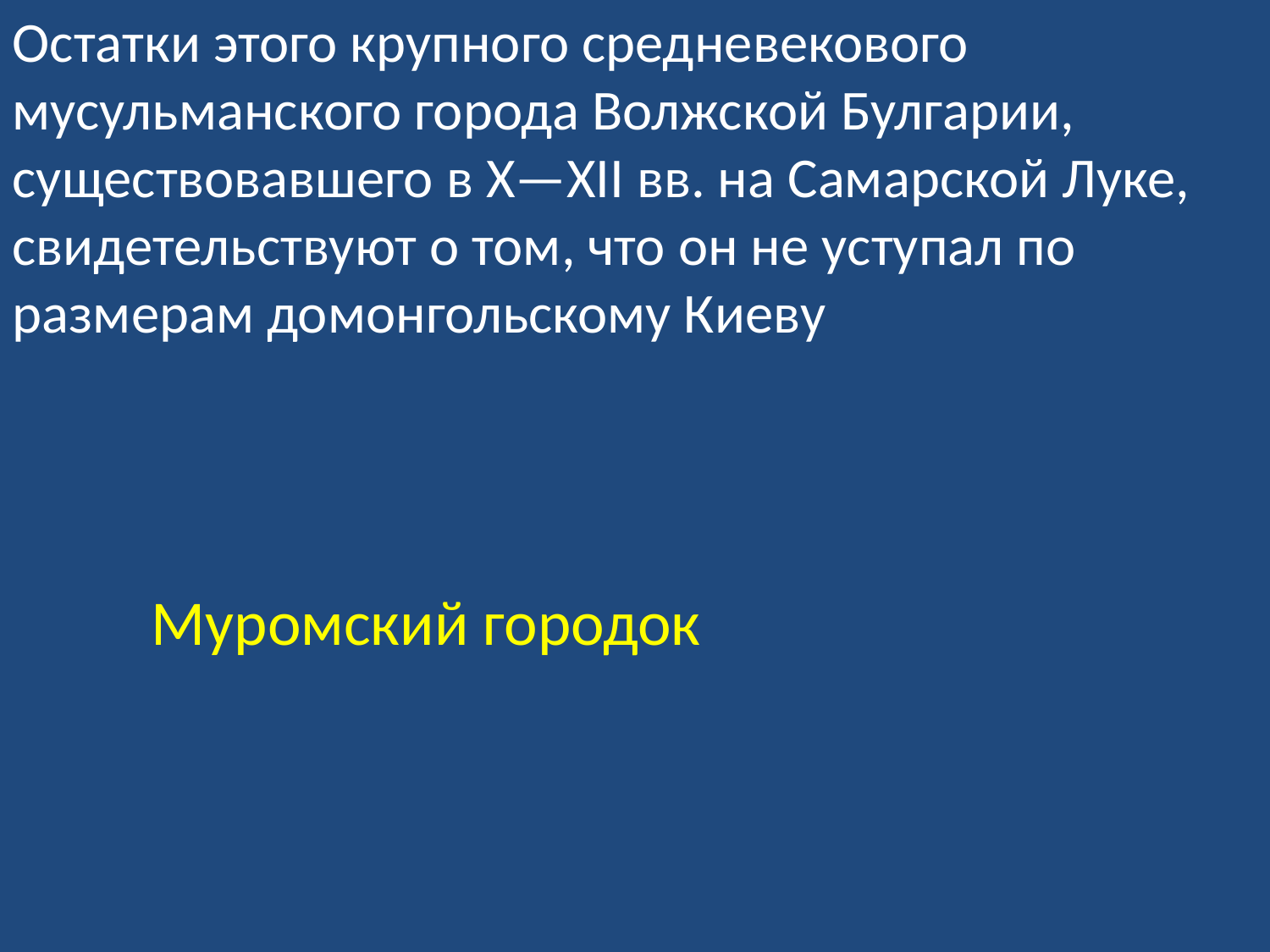

Остатки этого крупного средневекового мусульманского города Волжской Булгарии, существовавшего в Х—XII вв. на Самарской Луке, свидетельствуют о том, что он не уступал по размерам домонгольскому Киеву
Муромский городок